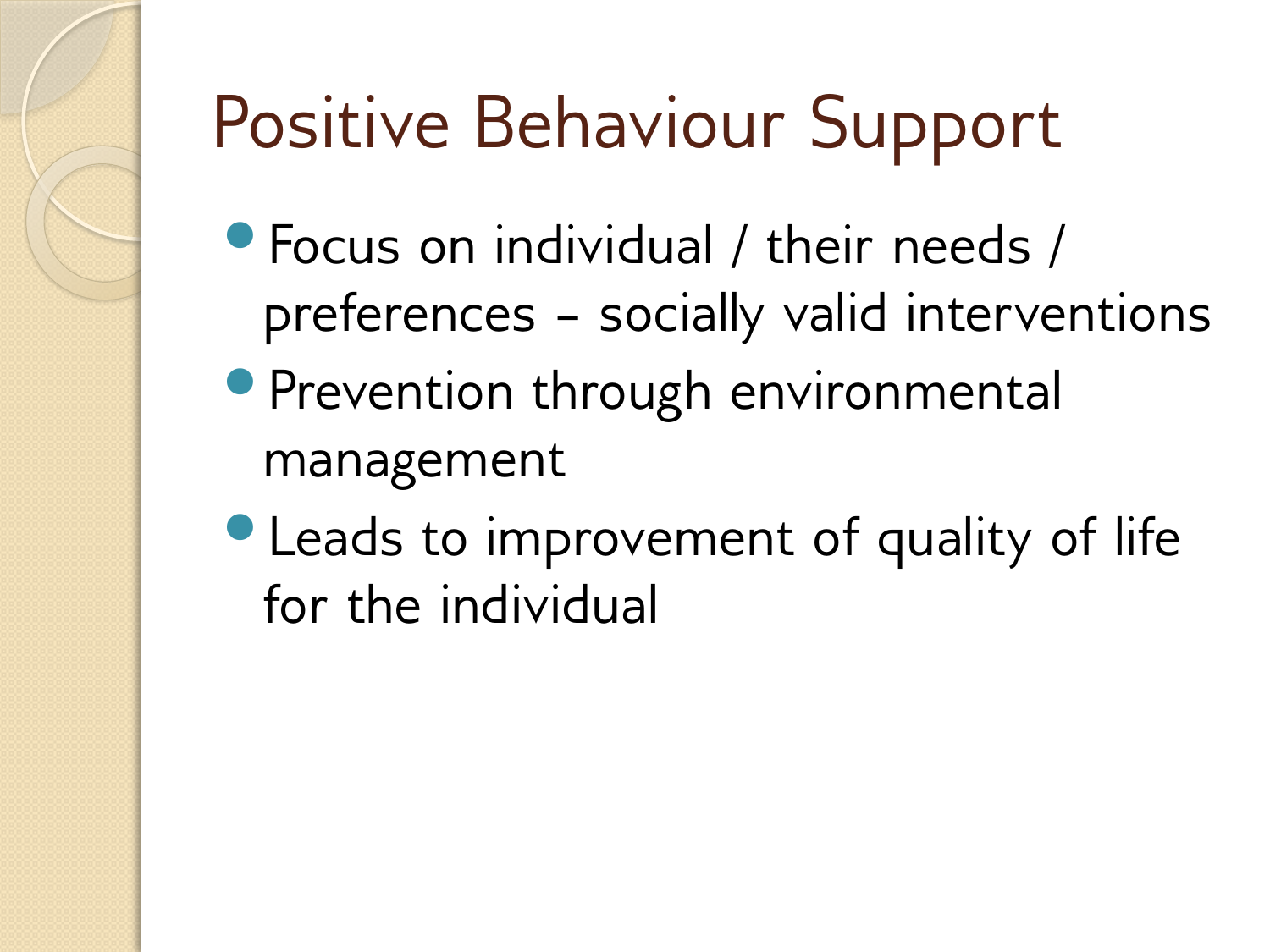

# Positive Behaviour Support
Focus on individual / their needs / preferences – socially valid interventions
Prevention through environmental management
Leads to improvement of quality of life for the individual